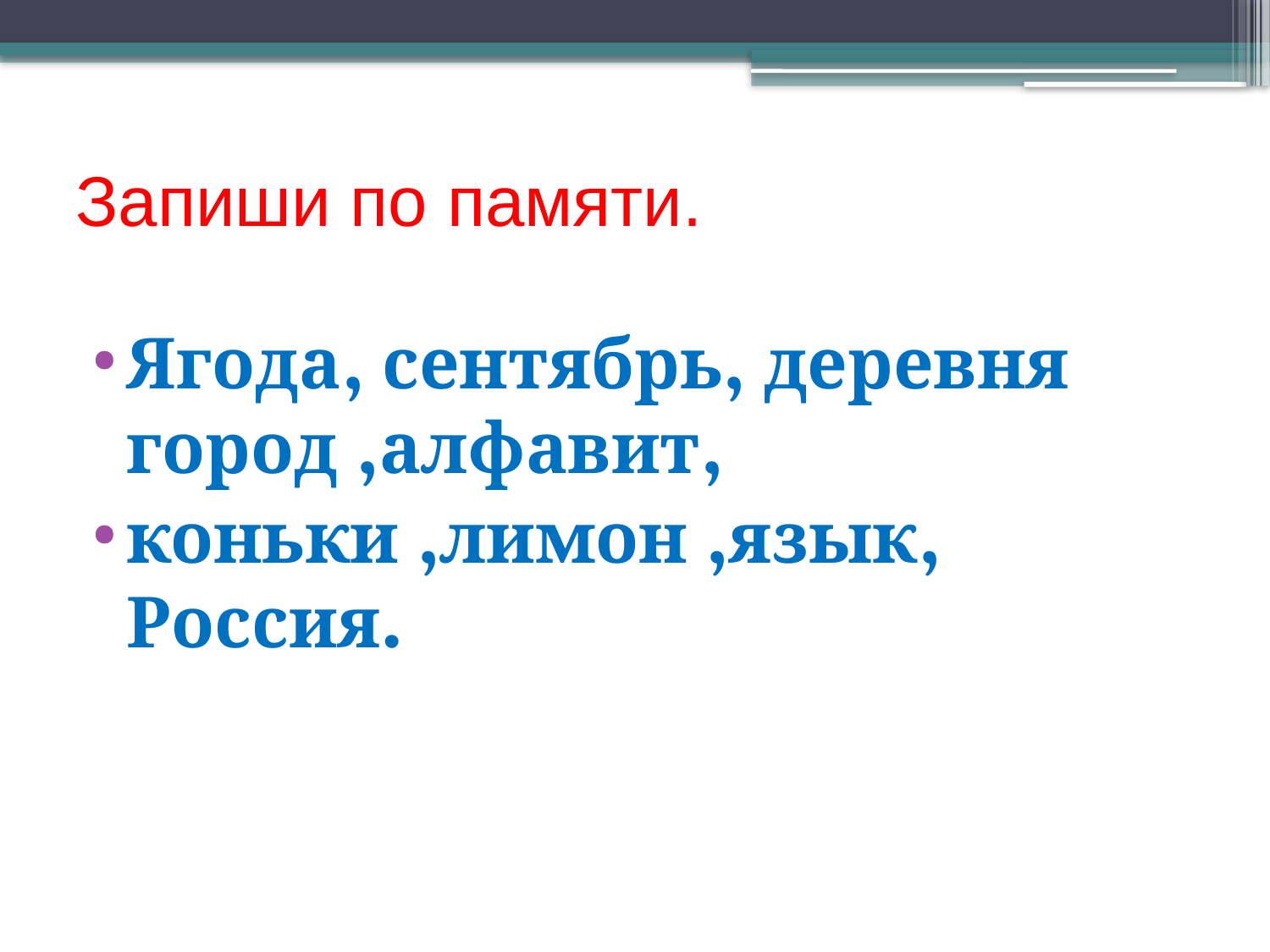

# Запиши по памяти.
Ягода, сентябрь, деревня город ,алфавит,
коньки ,лимон ,язык, Россия.